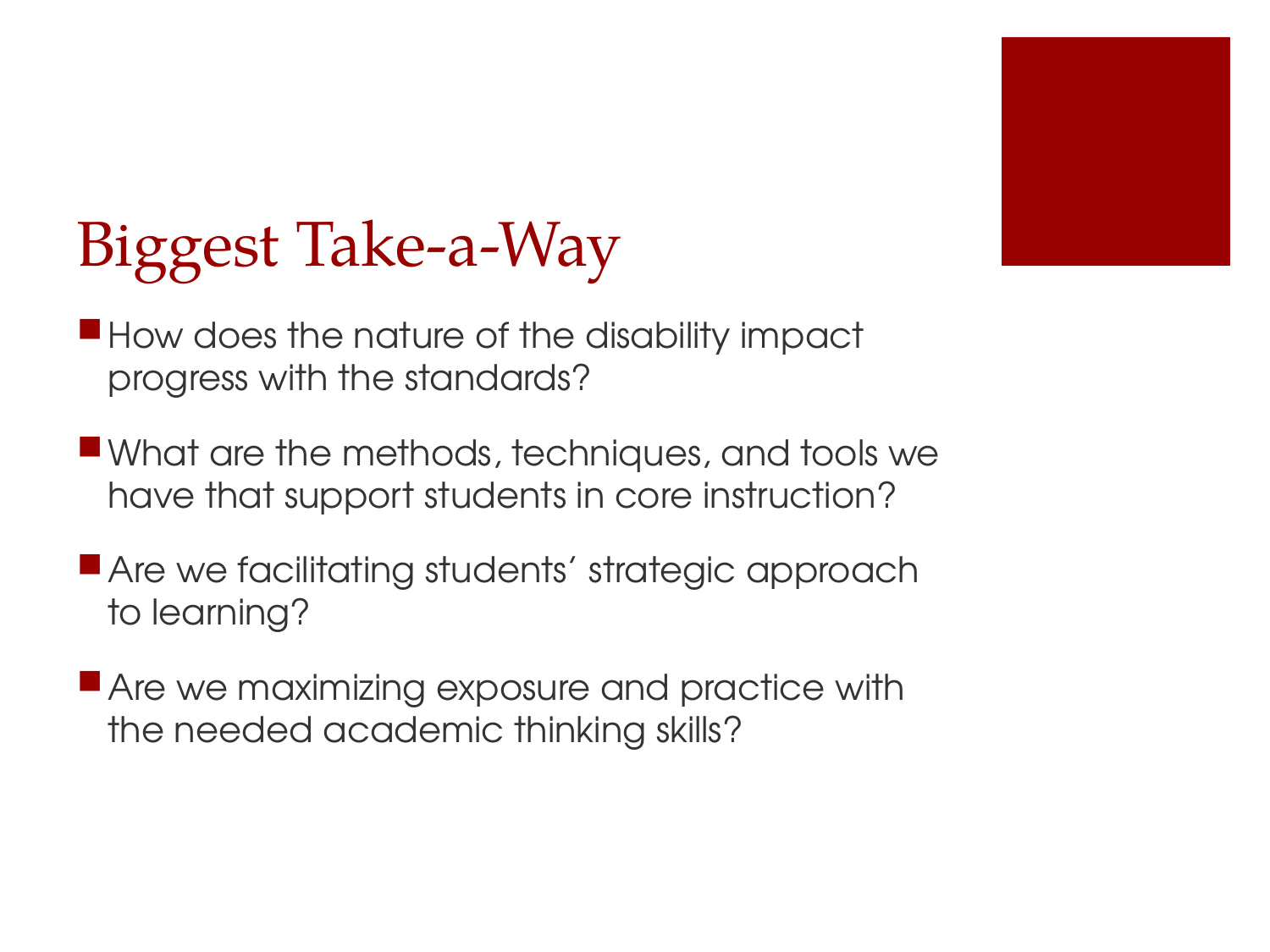

# Biggest Take-a-Way
How does the nature of the disability impact progress with the standards?
What are the methods, techniques, and tools we have that support students in core instruction?
Are we facilitating students’ strategic approach to learning?
Are we maximizing exposure and practice with the needed academic thinking skills?